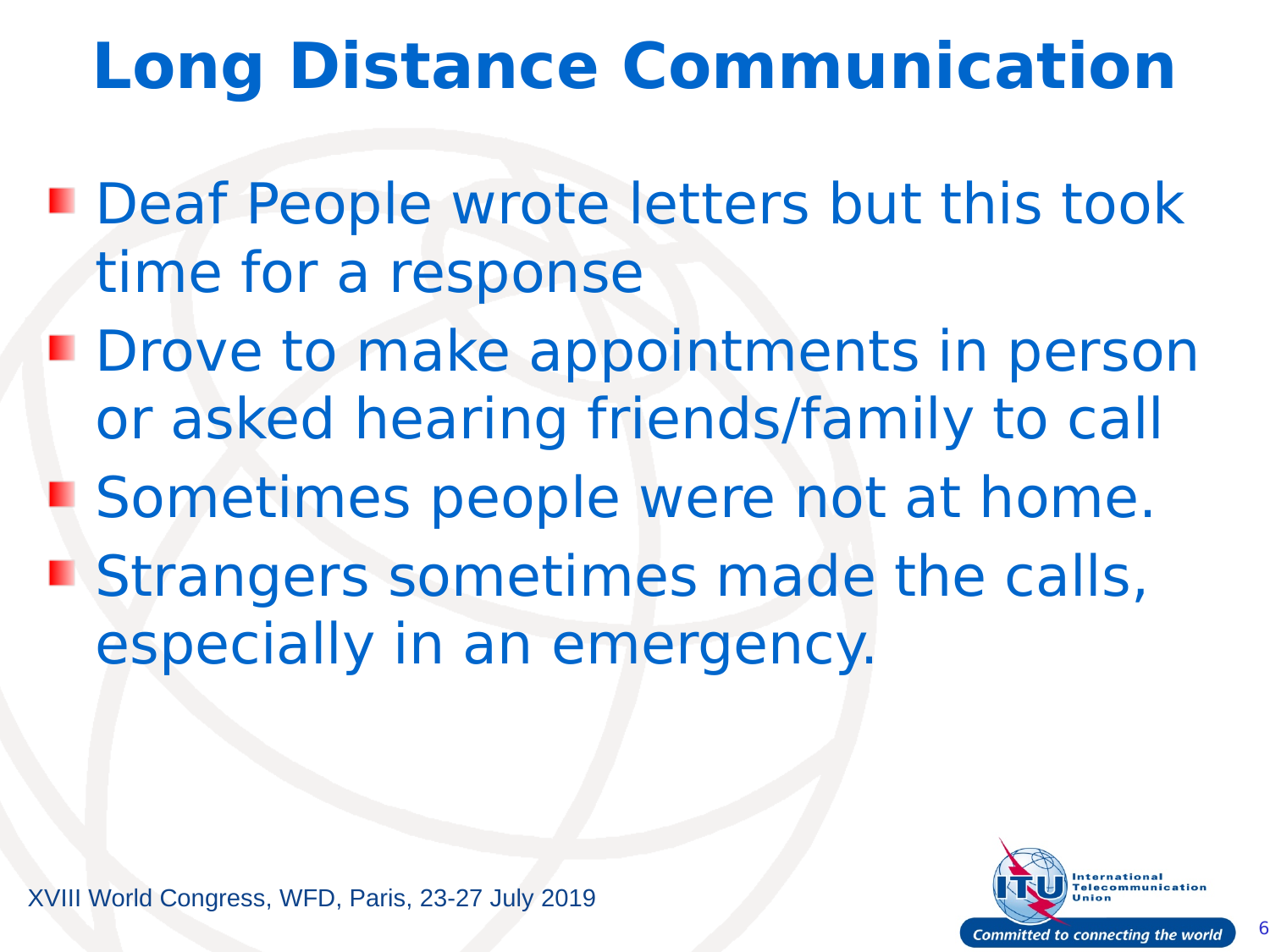

# Long Distance Communication
Deaf People wrote letters but this took time for a response
Drove to make appointments in person or asked hearing friends/family to call
Sometimes people were not at home.
Strangers sometimes made the calls, especially in an emergency.
XVIII World Congress, WFD, Paris, 23-27 July 2019
6